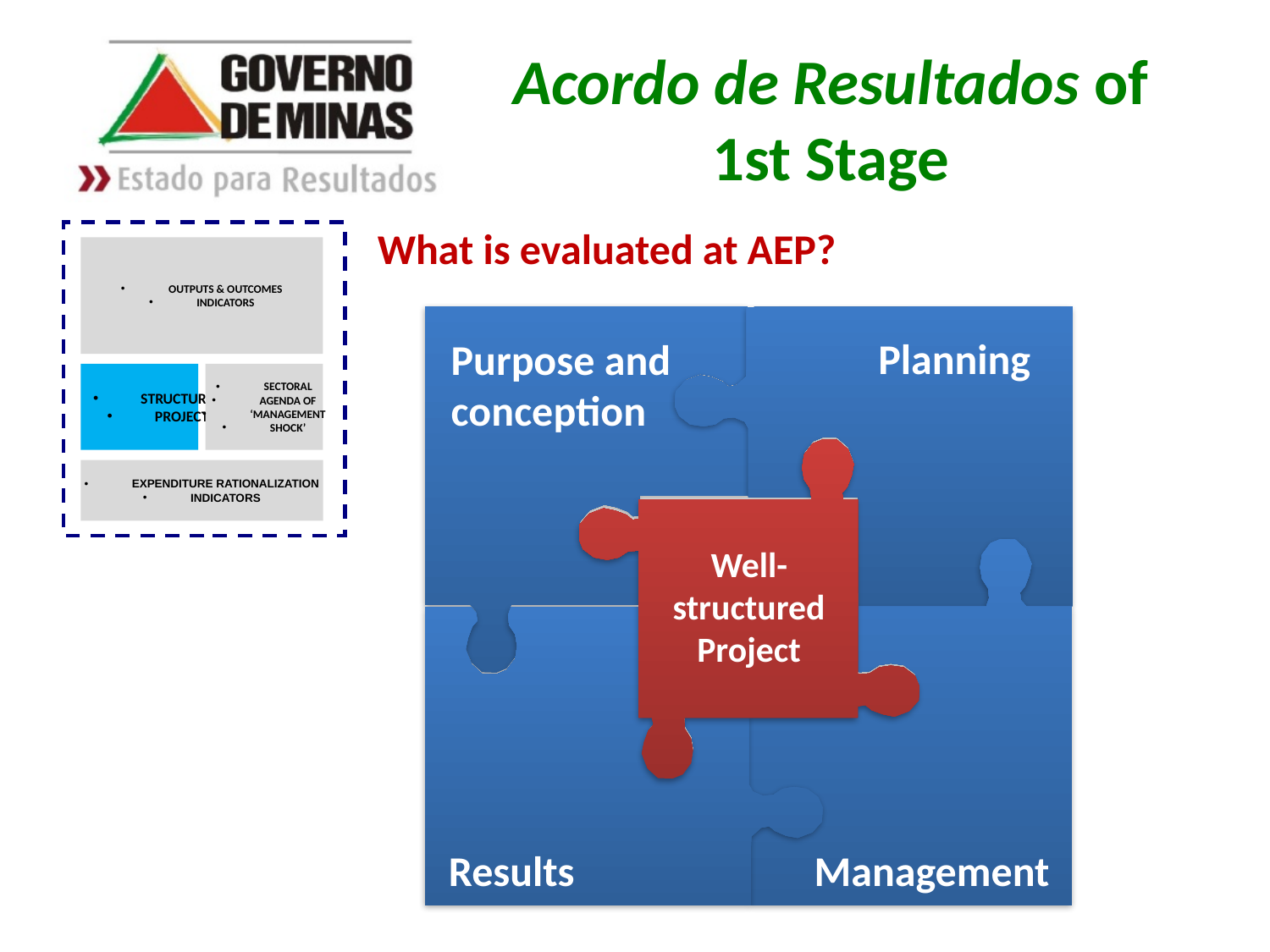

Acordo de Resultados of 1st Stage
What is evaluated at AEP?

OUTPUTS & OUTCOMES
INDICATORS
STRUCTURING
PROJECTS
SECTORAL
AGENDA OF
‘MANAGEMENT
SHOCK’
EXPENDITURE RATIONALIZATION
INDICATORS

Purpose and
conception

Planning

Well-
structured
Project

Management

Results